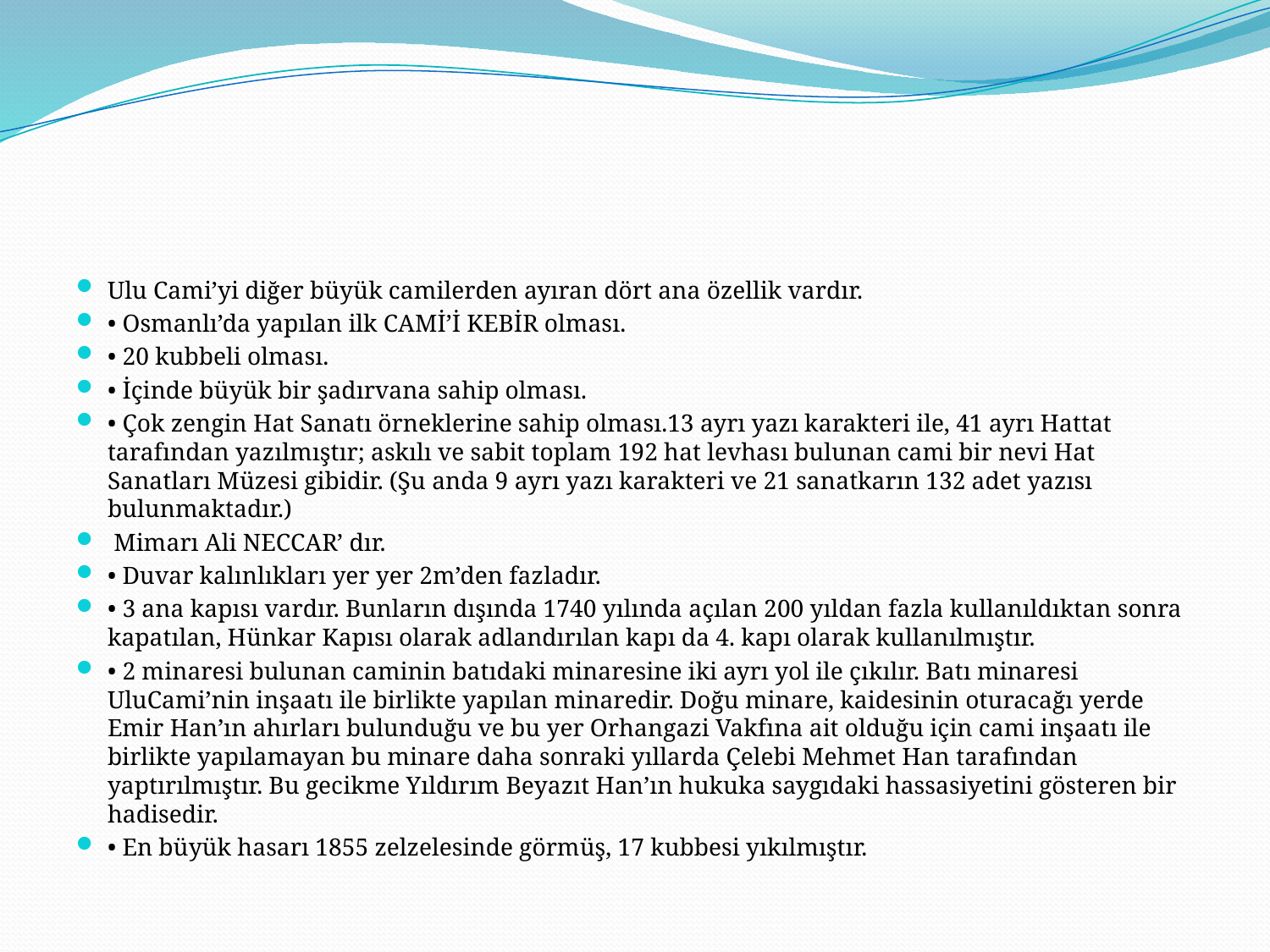

#
Ulu Cami’yi diğer büyük camilerden ayıran dört ana özellik vardır.
• Osmanlı’da yapılan ilk CAMİ’İ KEBİR olması.
• 20 kubbeli olması.
• İçinde büyük bir şadırvana sahip olması.
• Çok zengin Hat Sanatı örneklerine sahip olması.13 ayrı yazı karakteri ile, 41 ayrı Hattat tarafından yazılmıştır; askılı ve sabit toplam 192 hat levhası bulunan cami bir nevi Hat Sanatları Müzesi gibidir. (Şu anda 9 ayrı yazı karakteri ve 21 sanatkarın 132 adet yazısı bulunmaktadır.)
 Mimarı Ali NECCAR’ dır.
• Duvar kalınlıkları yer yer 2m’den fazladır.
• 3 ana kapısı vardır. Bunların dışında 1740 yılında açılan 200 yıldan fazla kullanıldıktan sonra kapatılan, Hünkar Kapısı olarak adlandırılan kapı da 4. kapı olarak kullanılmıştır.
• 2 minaresi bulunan caminin batıdaki minaresine iki ayrı yol ile çıkılır. Batı minaresi UluCami’nin inşaatı ile birlikte yapılan minaredir. Doğu minare, kaidesinin oturacağı yerde Emir Han’ın ahırları bulunduğu ve bu yer Orhangazi Vakfına ait olduğu için cami inşaatı ile birlikte yapılamayan bu minare daha sonraki yıllarda Çelebi Mehmet Han tarafından yaptırılmıştır. Bu gecikme Yıldırım Beyazıt Han’ın hukuka saygıdaki hassasiyetini gösteren bir hadisedir.
• En büyük hasarı 1855 zelzelesinde görmüş, 17 kubbesi yıkılmıştır.